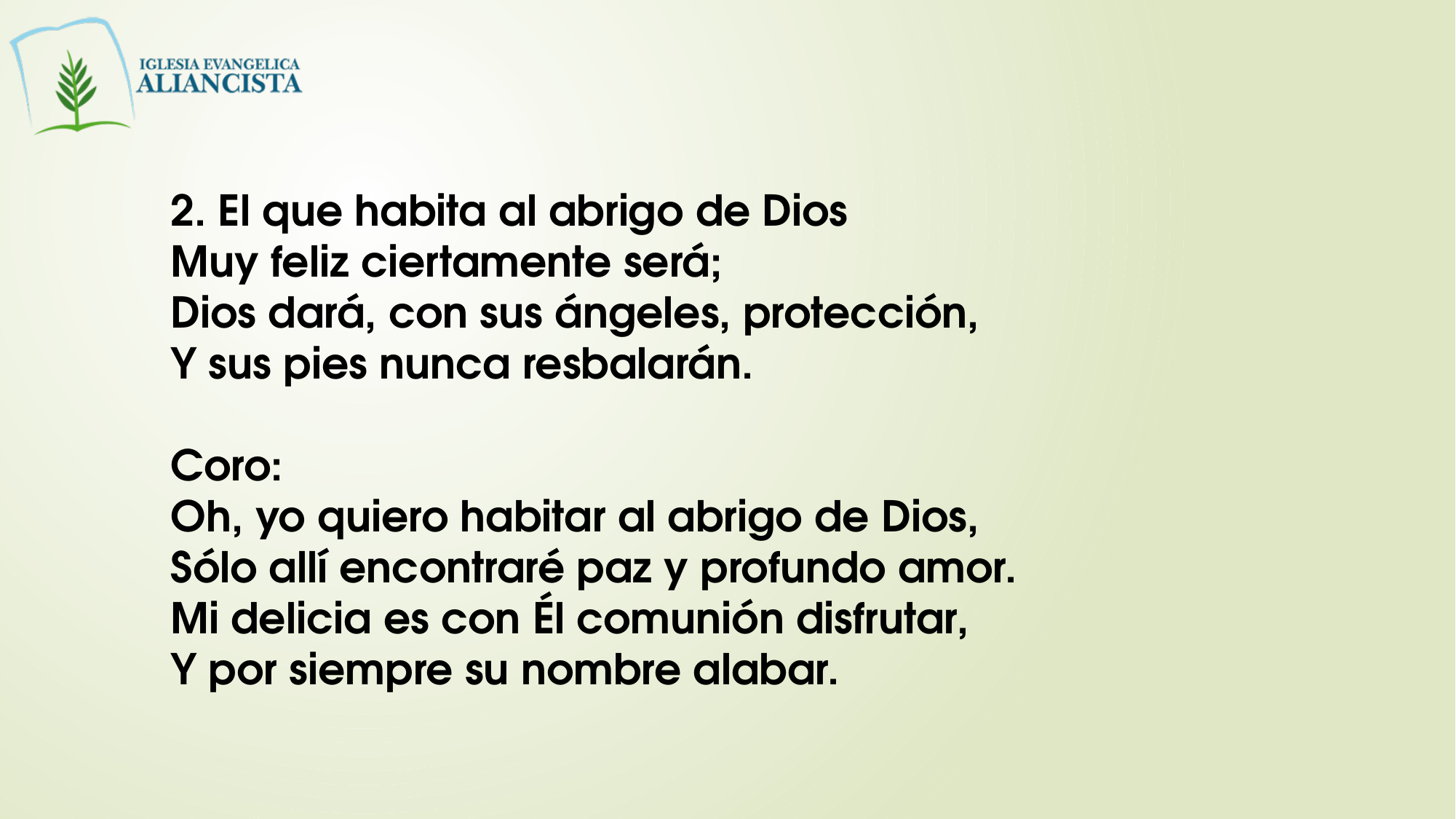

2. El que habita al abrigo de Dios
Muy feliz ciertamente será;
Dios dará, con sus ángeles, protección,
Y sus pies nunca resbalarán.

Coro:
Oh, yo quiero habitar al abrigo de Dios,
Sólo allí encontraré paz y profundo amor.
Mi delicia es con Él comunión disfrutar,
Y por siempre su nombre alabar.